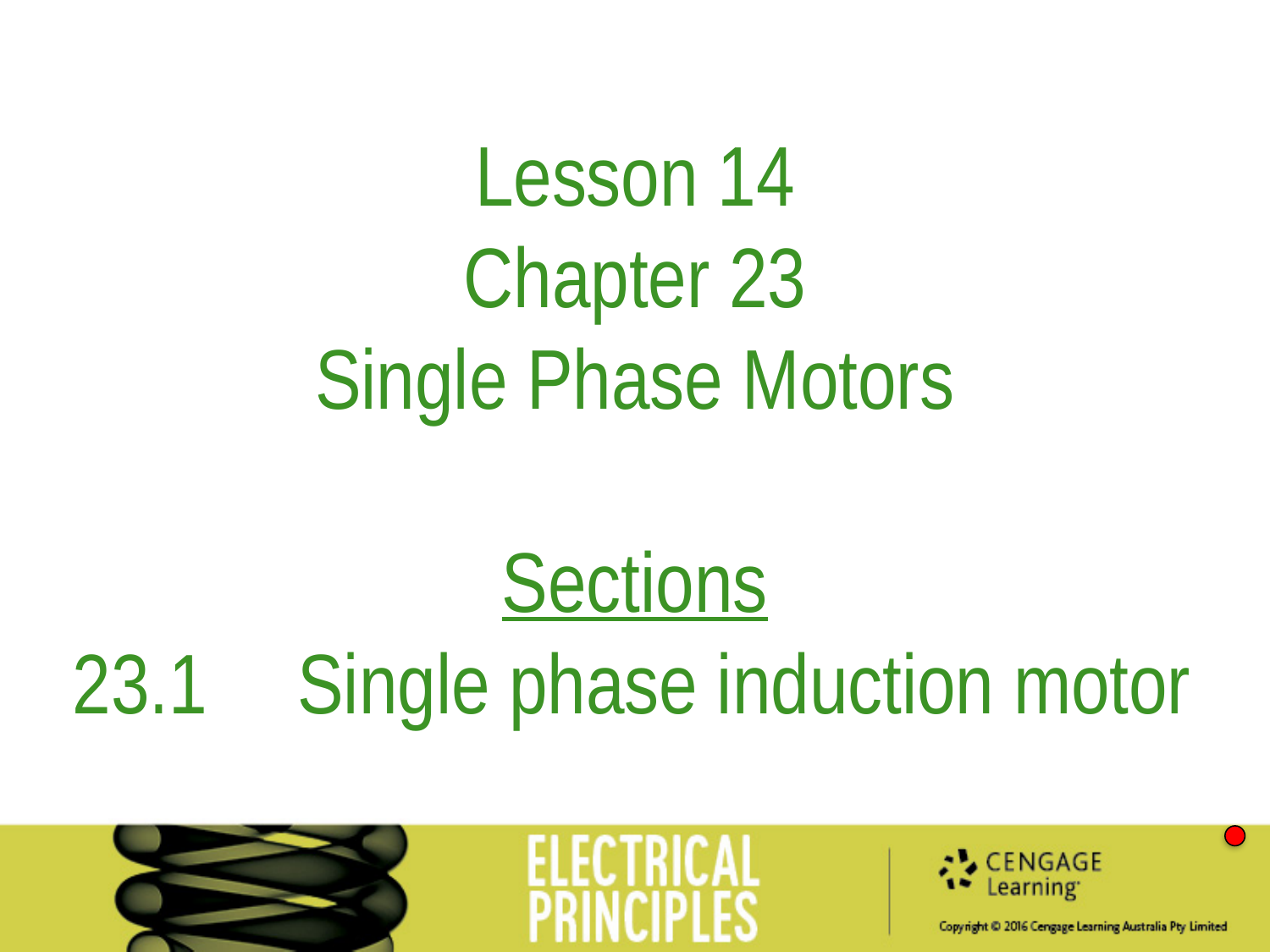

Lesson 14
Chapter 23
Single Phase Motors

Sections
23.1	Single phase induction motor